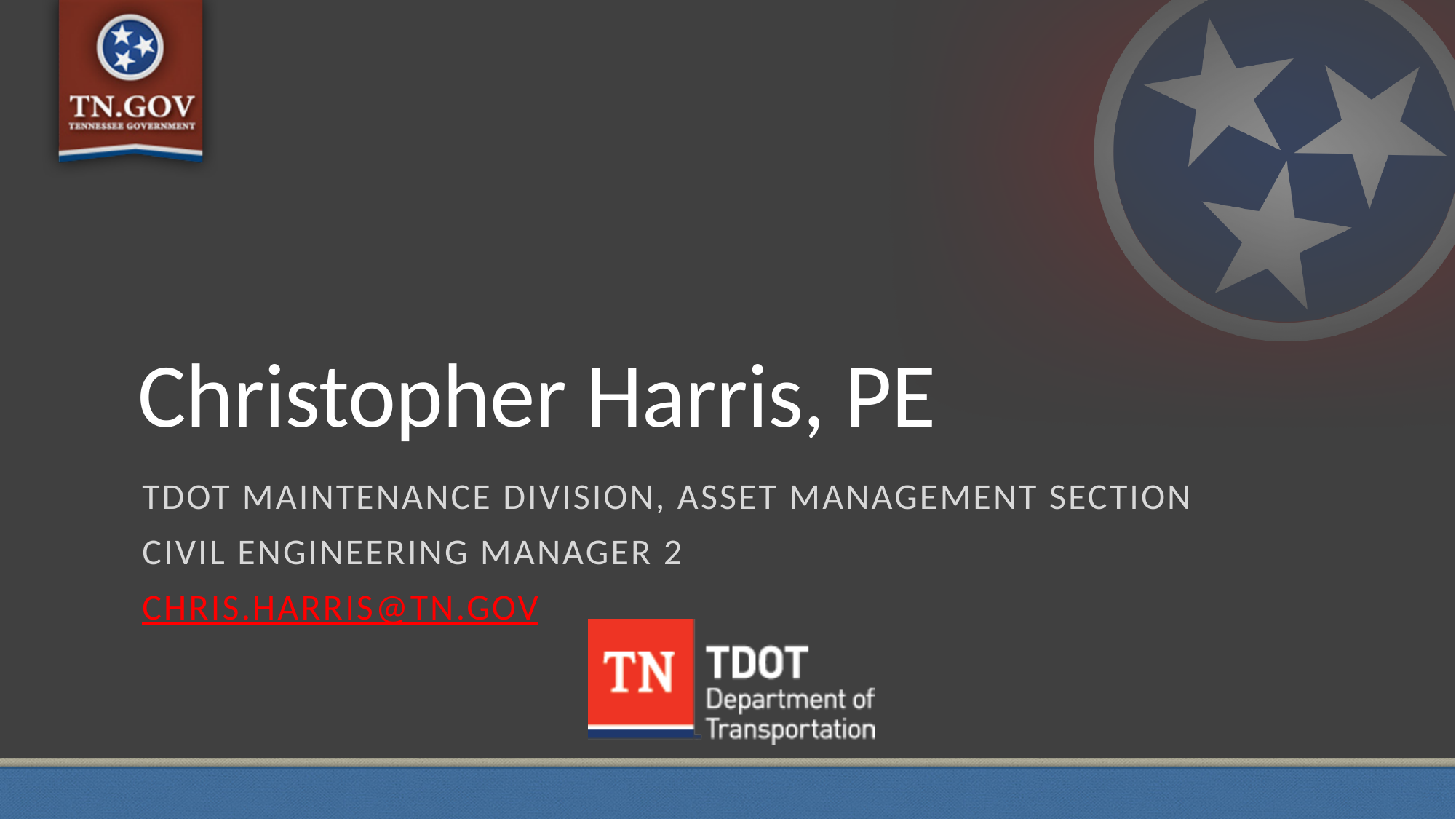

# Christopher Harris, PE
TDOT Maintenance division, asset management section
Civil engineering manager 2
Chris.harris@tn.gov